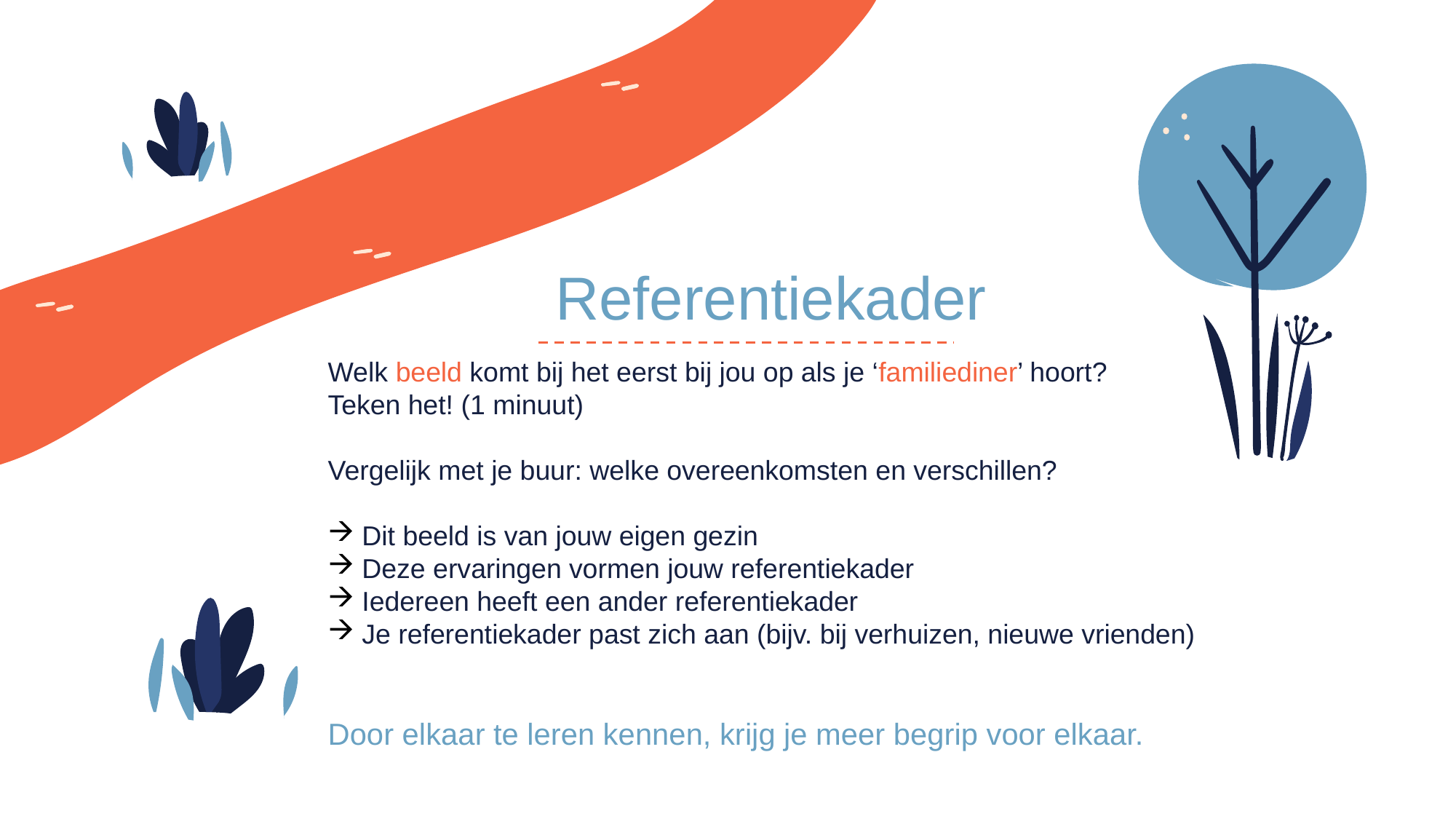

# Referentiekader
Welk beeld komt bij het eerst bij jou op als je ‘familiediner’ hoort?
Teken het! (1 minuut)

Vergelijk met je buur: welke overeenkomsten en verschillen?

Dit beeld is van jouw eigen gezin
Deze ervaringen vormen jouw referentiekader
Iedereen heeft een ander referentiekader
Je referentiekader past zich aan (bijv. bij verhuizen, nieuwe vrienden)

Door elkaar te leren kennen, krijg je meer begrip voor elkaar.